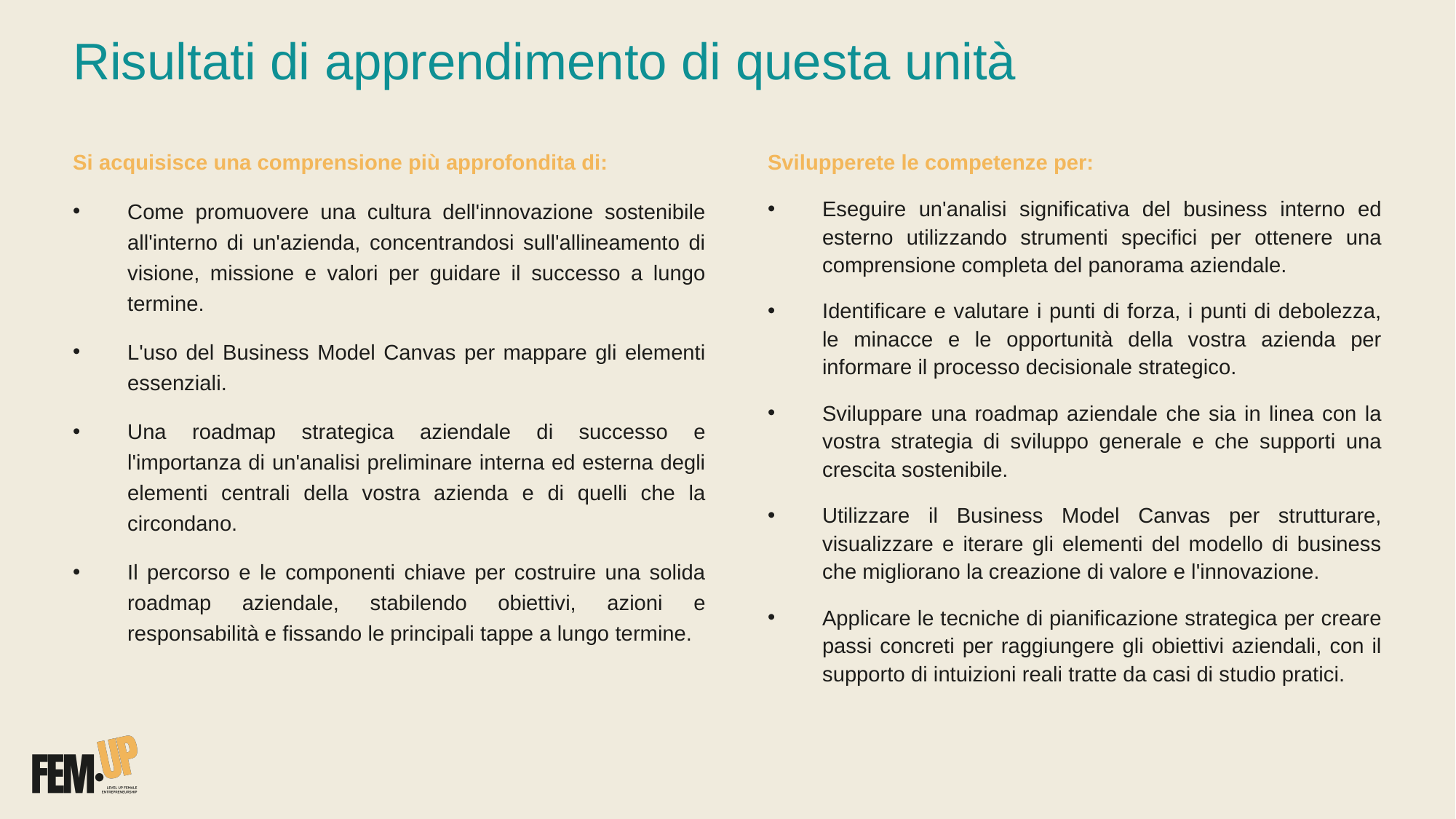

# Risultati di apprendimento di questa unità
Si acquisisce una comprensione più approfondita di:
Come promuovere una cultura dell'innovazione sostenibile all'interno di un'azienda, concentrandosi sull'allineamento di visione, missione e valori per guidare il successo a lungo termine.
L'uso del Business Model Canvas per mappare gli elementi essenziali.
Una roadmap strategica aziendale di successo e l'importanza di un'analisi preliminare interna ed esterna degli elementi centrali della vostra azienda e di quelli che la circondano.
Il percorso e le componenti chiave per costruire una solida roadmap aziendale, stabilendo obiettivi, azioni e responsabilità e fissando le principali tappe a lungo termine.

Svilupperete le competenze per:
Eseguire un'analisi significativa del business interno ed esterno utilizzando strumenti specifici per ottenere una comprensione completa del panorama aziendale.
Identificare e valutare i punti di forza, i punti di debolezza, le minacce e le opportunità della vostra azienda per informare il processo decisionale strategico.
Sviluppare una roadmap aziendale che sia in linea con la vostra strategia di sviluppo generale e che supporti una crescita sostenibile.
Utilizzare il Business Model Canvas per strutturare, visualizzare e iterare gli elementi del modello di business che migliorano la creazione di valore e l'innovazione.
Applicare le tecniche di pianificazione strategica per creare passi concreti per raggiungere gli obiettivi aziendali, con il supporto di intuizioni reali tratte da casi di studio pratici.